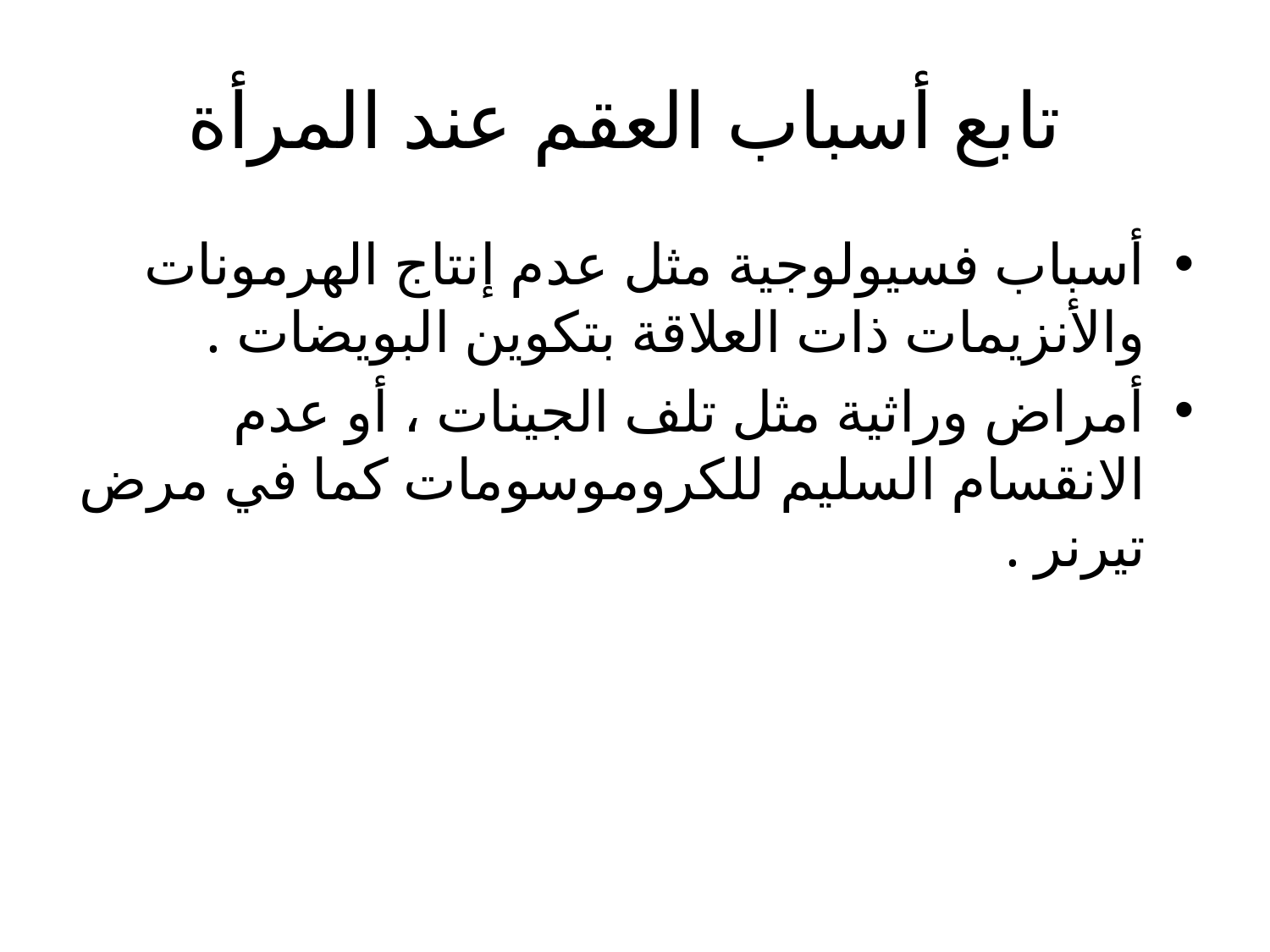

# تابع أسباب العقم عند المرأة
أسباب فسيولوجية مثل عدم إنتاج الهرمونات والأنزيمات ذات العلاقة بتكوين البويضات .
أمراض وراثية مثل تلف الجينات ، أو عدم الانقسام السليم للكروموسومات كما في مرض تيرنر .